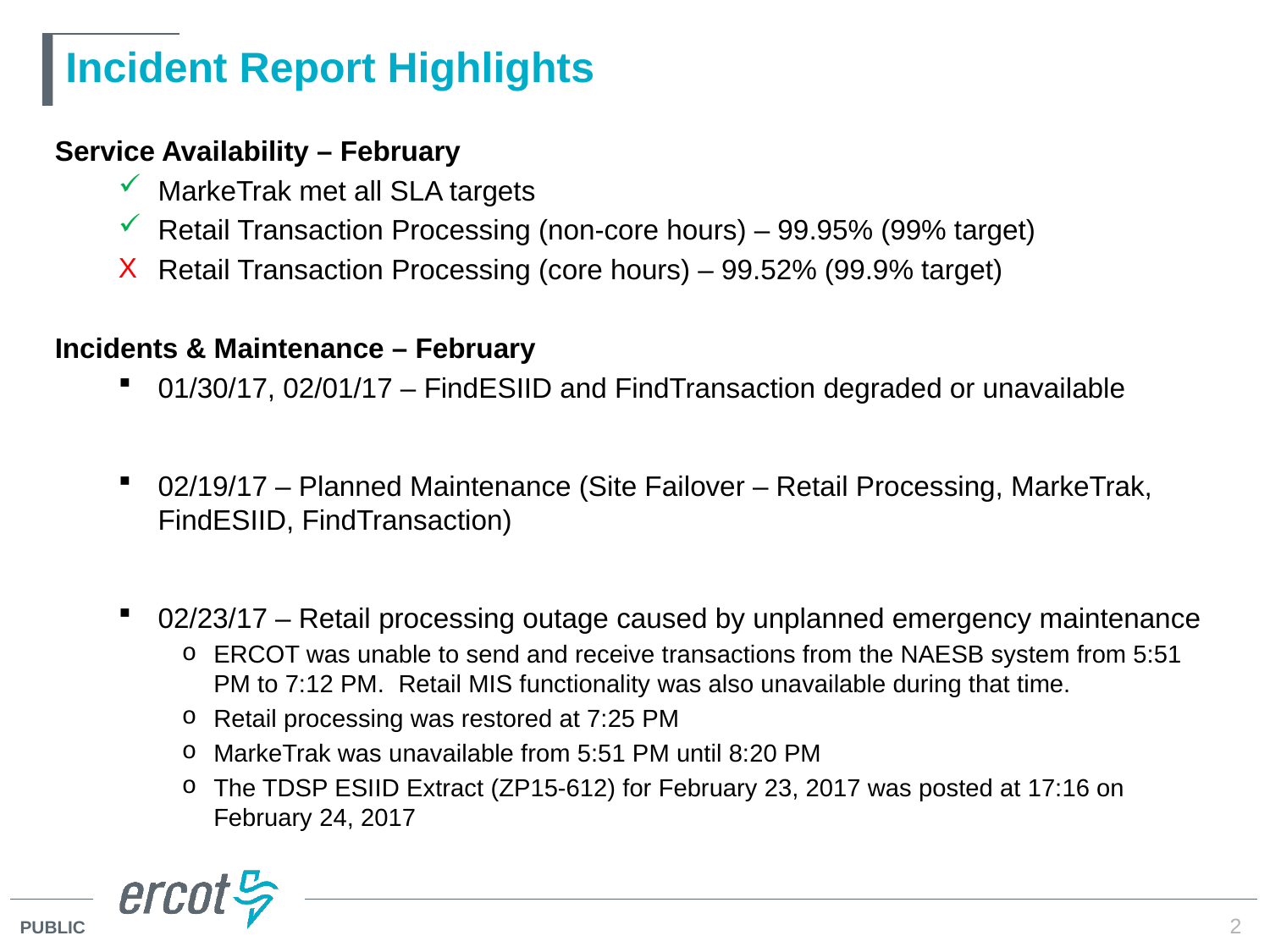

# Incident Report Highlights
Service Availability – February
MarkeTrak met all SLA targets
Retail Transaction Processing (non-core hours) – 99.95% (99% target)
Retail Transaction Processing (core hours) – 99.52% (99.9% target)

Incidents & Maintenance – February
01/30/17, 02/01/17 – FindESIID and FindTransaction degraded or unavailable

02/19/17 – Planned Maintenance (Site Failover – Retail Processing, MarkeTrak, FindESIID, FindTransaction)

02/23/17 – Retail processing outage caused by unplanned emergency maintenance
ERCOT was unable to send and receive transactions from the NAESB system from 5:51 PM to 7:12 PM.  Retail MIS functionality was also unavailable during that time.
Retail processing was restored at 7:25 PM
MarkeTrak was unavailable from 5:51 PM until 8:20 PM
The TDSP ESIID Extract (ZP15-612) for February 23, 2017 was posted at 17:16 on February 24, 2017

2